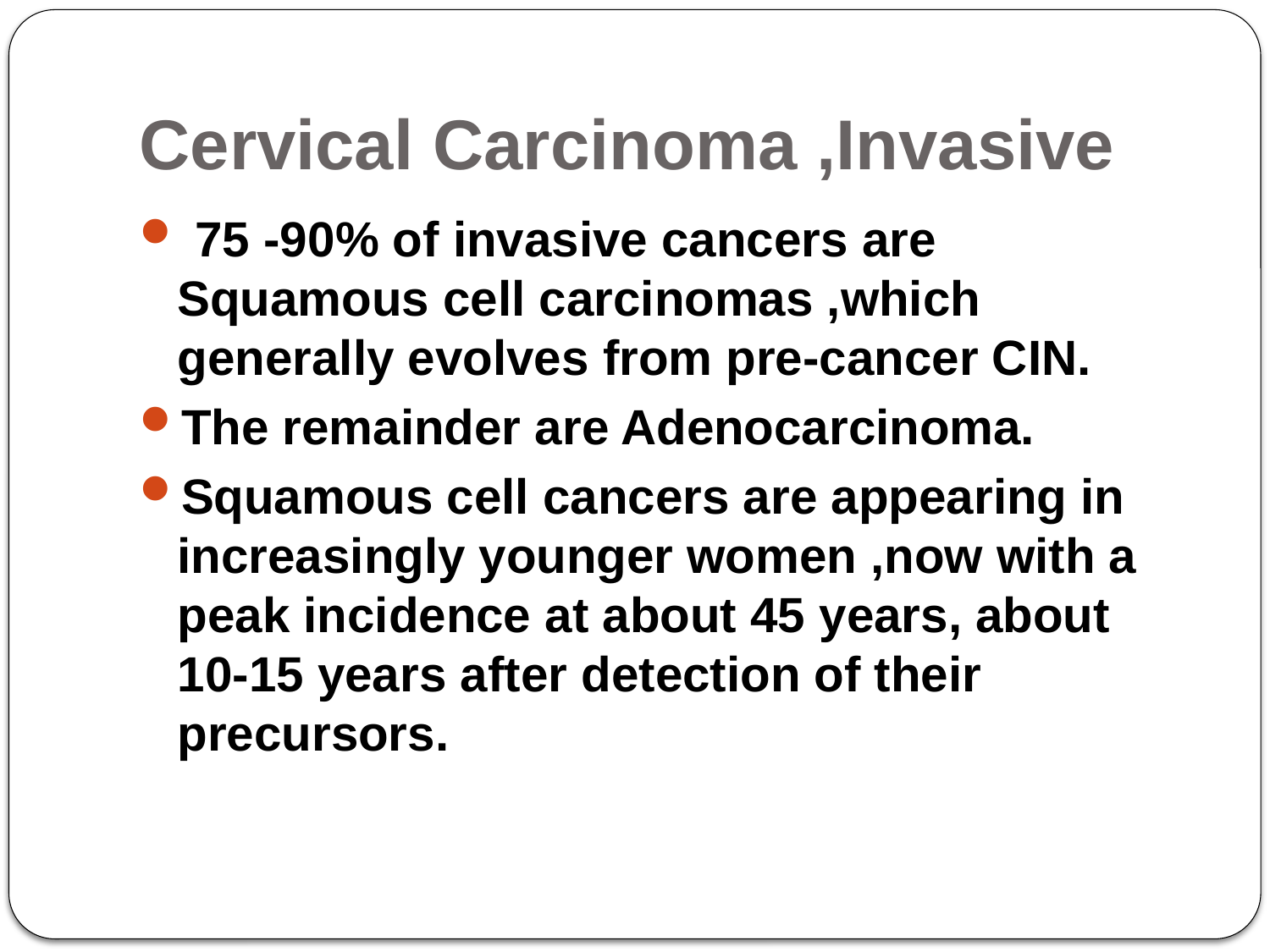

# Cervical Carcinoma ,Invasive
 75 -90% of invasive cancers are Squamous cell carcinomas ,which generally evolves from pre-cancer CIN.
The remainder are Adenocarcinoma.
Squamous cell cancers are appearing in increasingly younger women ,now with a peak incidence at about 45 years, about 10-15 years after detection of their precursors.